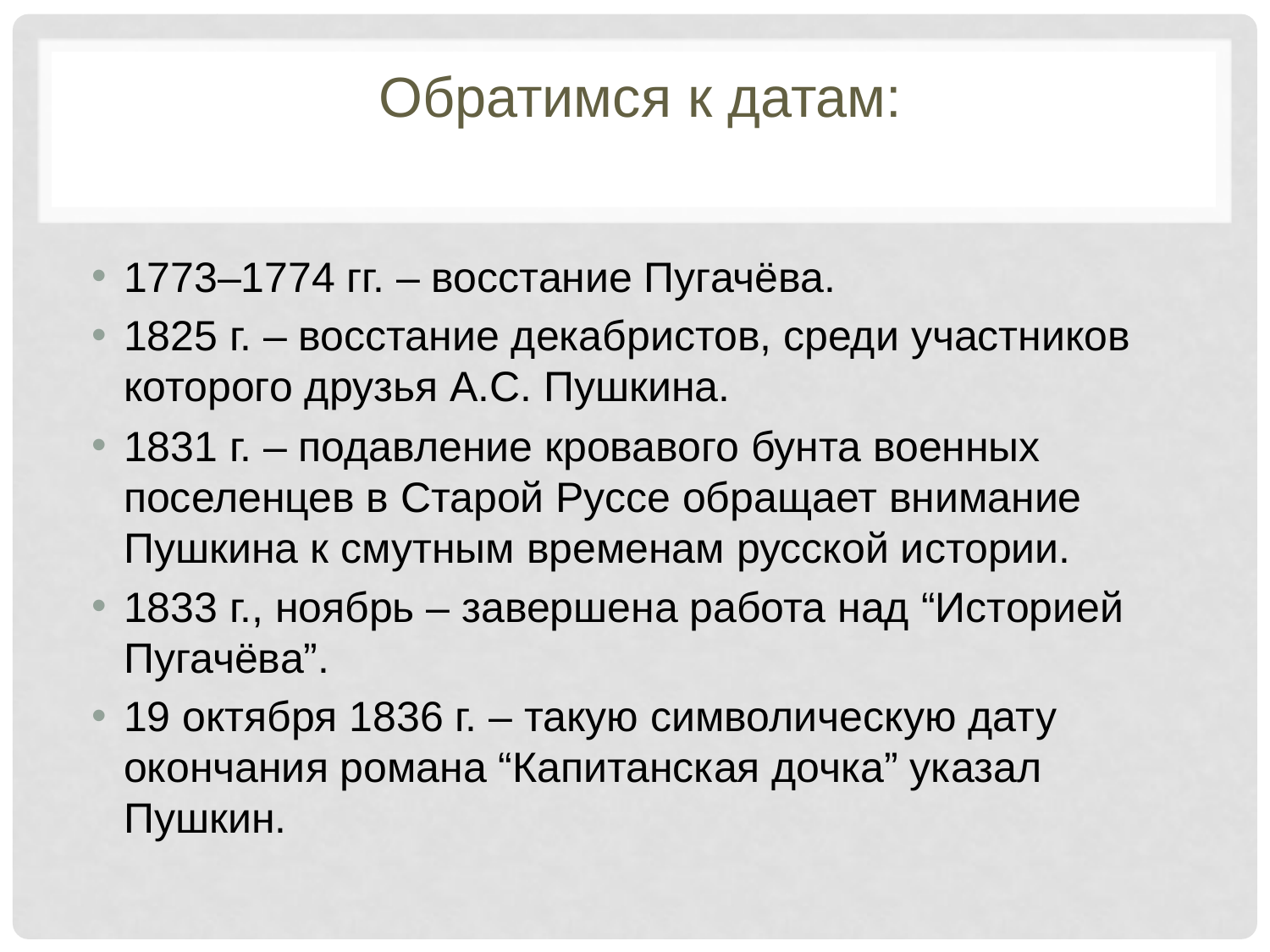

# Обратимся к датам:
1773–1774 гг. – восстание Пугачёва.
1825 г. – восстание декабристов, среди участников которого друзья А.С. Пушкина.
1831 г. – подавление кровавого бунта военных поселенцев в Старой Руссе обращает внимание Пушкина к смутным временам русской истории.
1833 г., ноябрь – завершена работа над “Историей Пугачёва”.
19 октября 1836 г. – такую символическую дату окончания романа “Капитанская дочка” указал Пушкин.